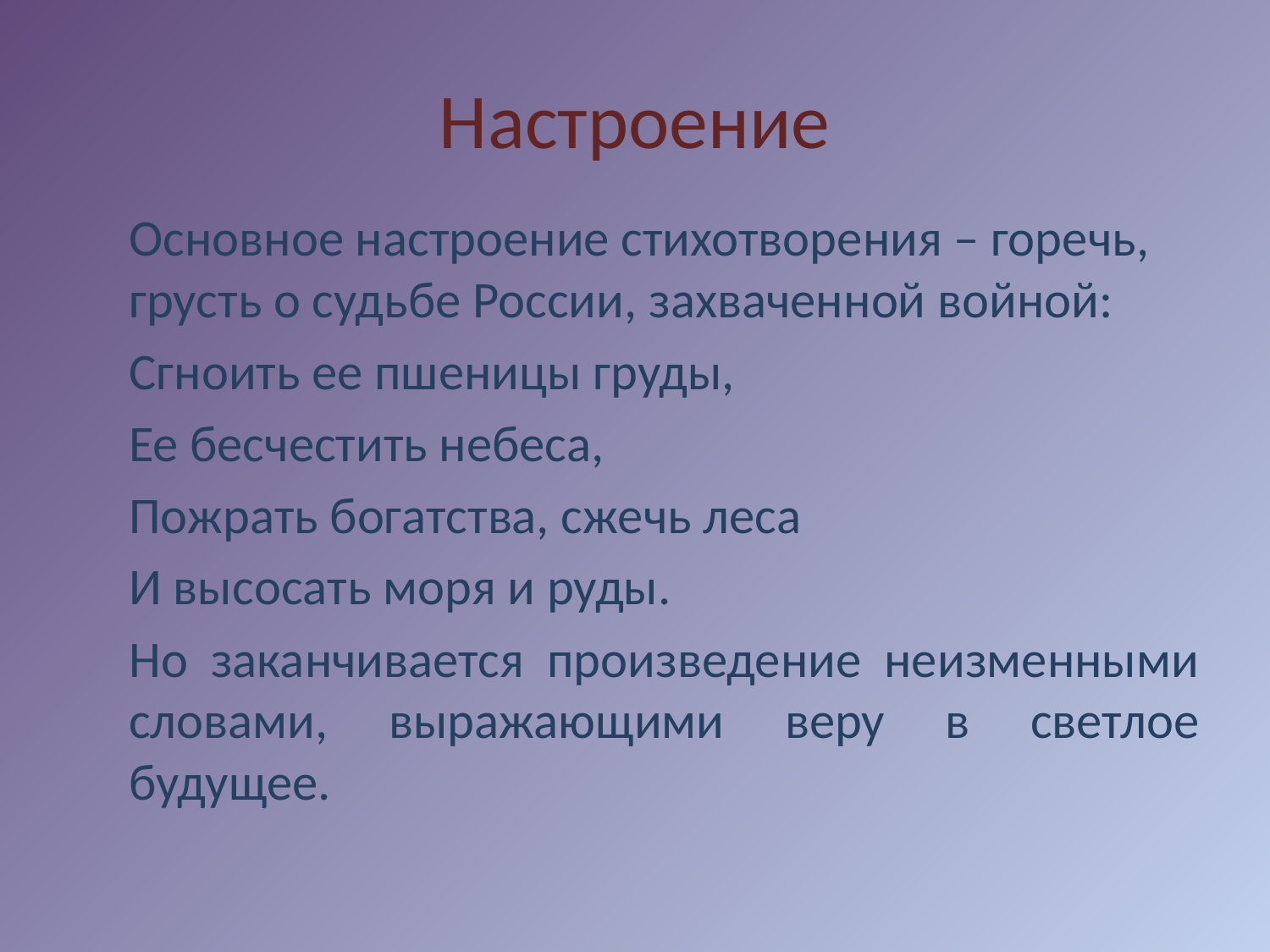

# Настроение
		Основное настроение стихотворения – горечь, грусть о судьбе России, захваченной войной:
			Cгноить ее пшеницы груды,
			Ее бесчестить небеса,
			Пожрать богатства, сжечь леса
			И высосать моря и руды.
		Но заканчивается произведение неизменными словами, выражающими веру в светлое будущее.